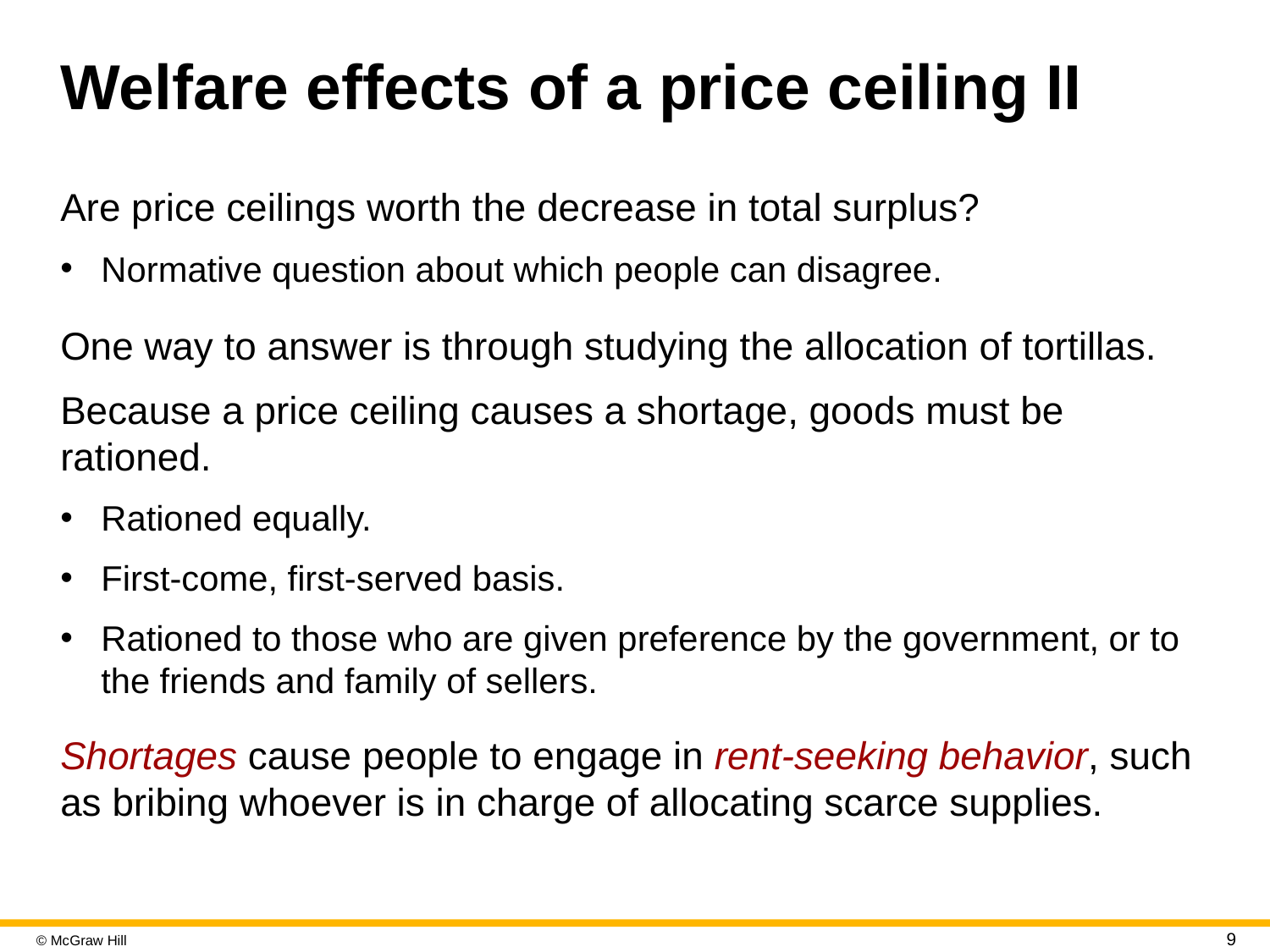

# Welfare effects of a price ceiling II
Are price ceilings worth the decrease in total surplus?
Normative question about which people can disagree.
One way to answer is through studying the allocation of tortillas.
Because a price ceiling causes a shortage, goods must be rationed.
Rationed equally.
First-come, first-served basis.
Rationed to those who are given preference by the government, or to the friends and family of sellers.
Shortages cause people to engage in rent-seeking behavior, such as bribing whoever is in charge of allocating scarce supplies.